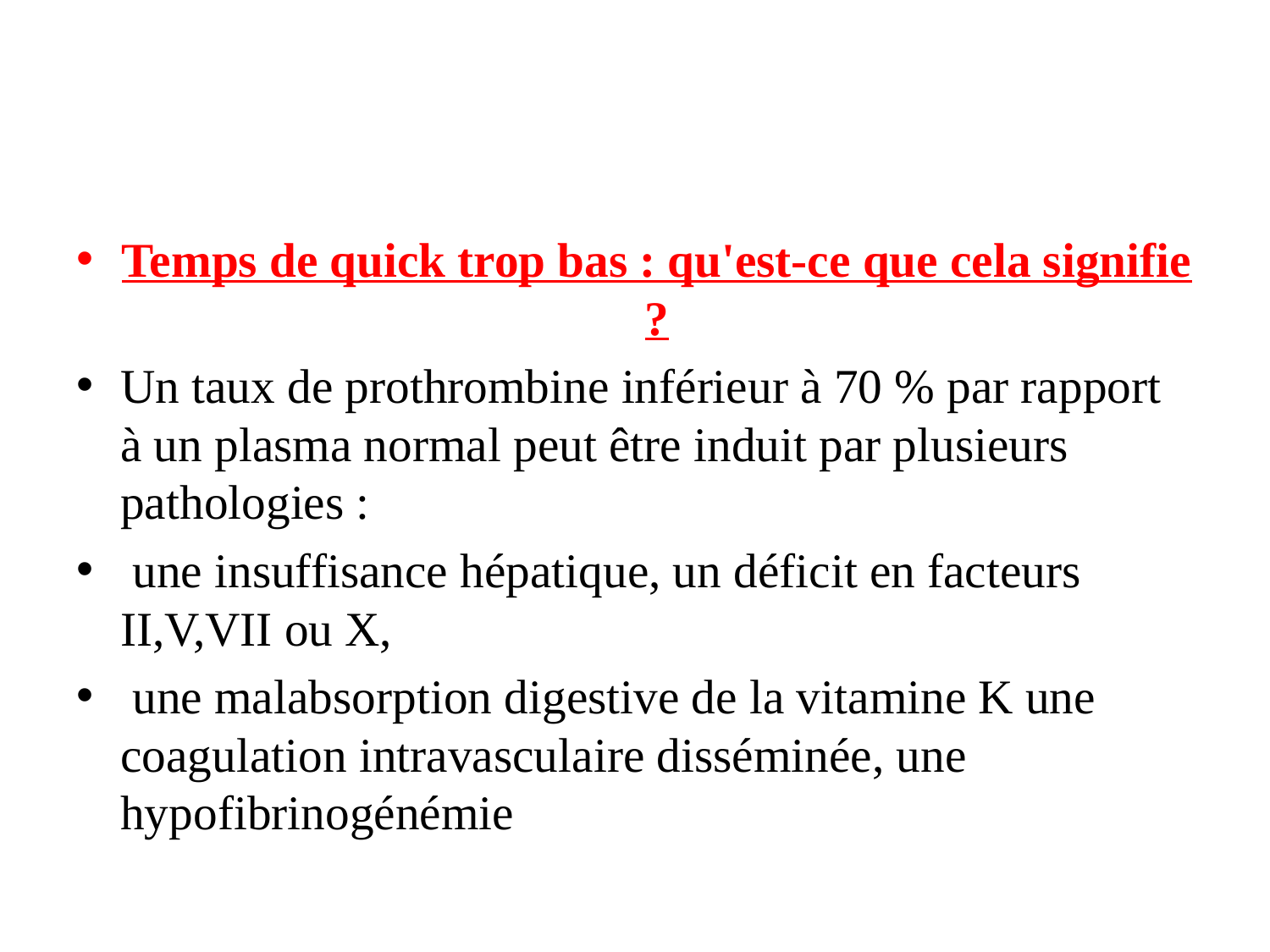

Temps de quick trop bas : qu'est-ce que cela signifie ?
Un taux de prothrombine inférieur à 70 % par rapport à un plasma normal peut être induit par plusieurs pathologies :
 une insuffisance hépatique, un déficit en facteurs II,V,VII ou X,
 une malabsorption digestive de la vitamine K une coagulation intravasculaire disséminée, une hypofibrinogénémie